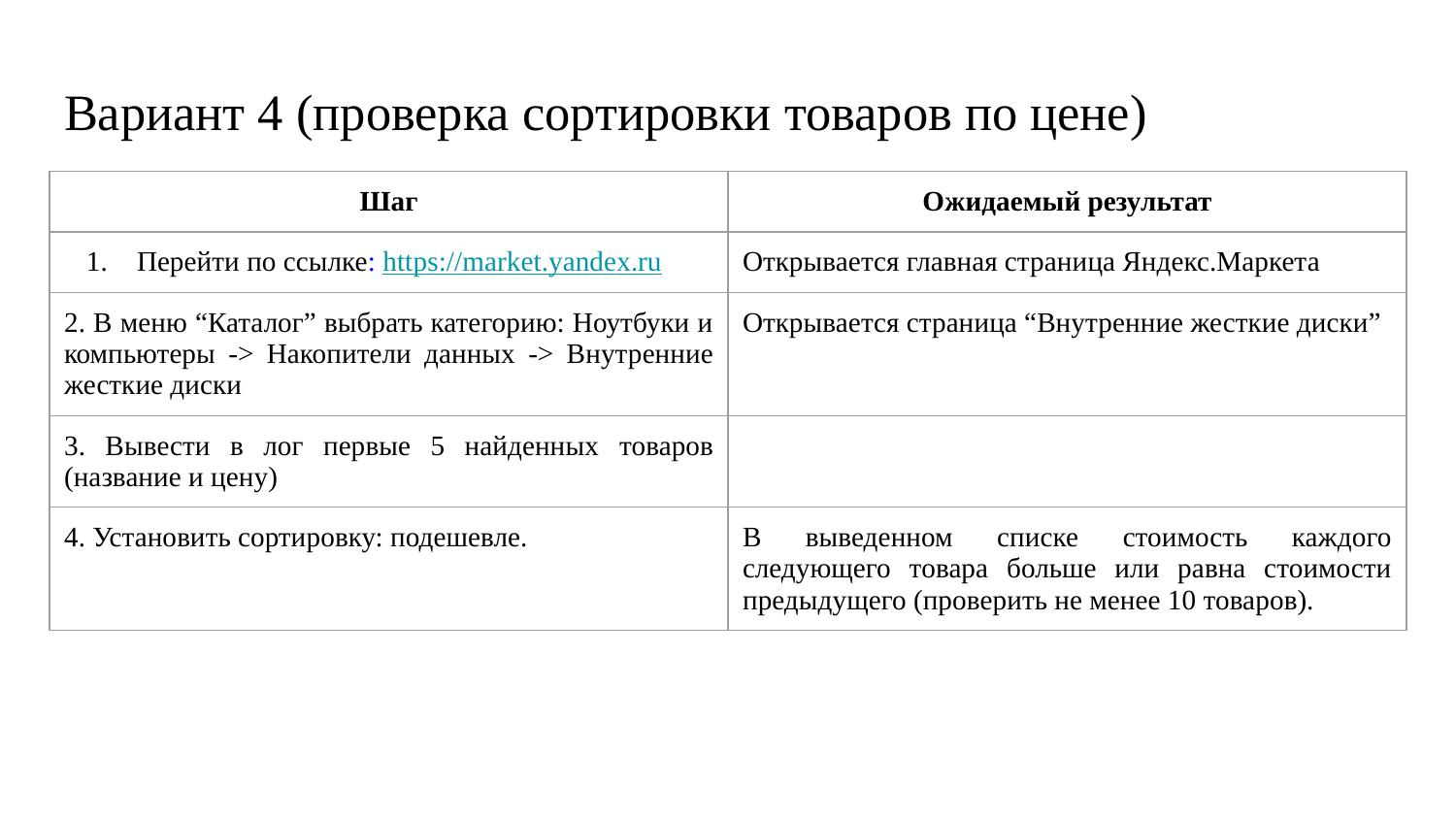

# Вариант 4 (проверка сортировки товаров по цене)
| Шаг | Ожидаемый результат |
| --- | --- |
| Перейти по ссылке: https://market.yandex.ru | Открывается главная страница Яндекс.Маркета |
| 2. В меню “Каталог” выбрать категорию: Ноутбуки и компьютеры -> Накопители данных -> Внутренние жесткие диски | Открывается страница “Внутренние жесткие диски” |
| 3. Вывести в лог первые 5 найденных товаров (название и цену) |  |
| 4. Установить сортировку: подешевле. | В выведенном списке стоимость каждого следующего товара больше или равна стоимости предыдущего (проверить не менее 10 товаров). |